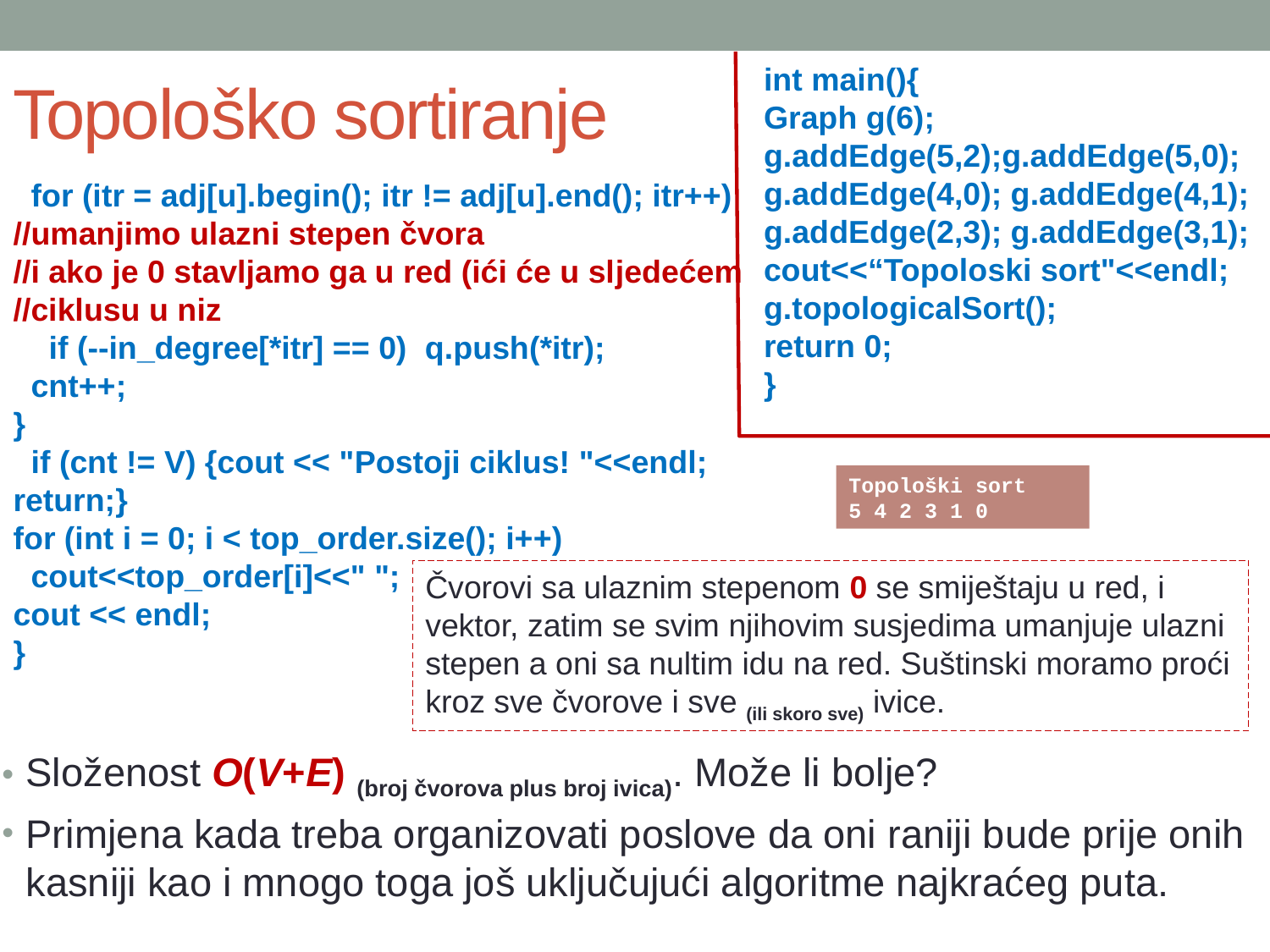

# Topološko sortiranje

int main(){
Graph g(6);
g.addEdge(5,2);g.addEdge(5,0);
g.addEdge(4,0); g.addEdge(4,1);
g.addEdge(2,3); g.addEdge(3,1);
cout<<“Topoloski sort"<<endl;
g.topologicalSort();
return 0;
}

  for (itr = adj[u].begin(); itr != adj[u].end(); itr++)
//umanjimo ulazni stepen čvora
//i ako je 0 stavljamo ga u red (ići će u sljedećem
//ciklusu u niz
    if (--in_degree[*itr] == 0)  q.push(*itr);
  cnt++;
}
  if (cnt != V) {cout << "Postoji ciklus! "<<endl;
return;}
for (int i = 0; i < top_order.size(); i++)
  cout<<top_order[i]<<" ";
cout << endl;
}
Topološki sort
5 4 2 3 1 0
Čvorovi sa ulaznim stepenom 0 se smiještaju u red, i vektor, zatim se svim njihovim susjedima umanjuje ulazni stepen a oni sa nultim idu na red. Suštinski moramo proći kroz sve čvorove i sve (ili skoro sve) ivice.
Složenost O(V+E) (broj čvorova plus broj ivica). Može li bolje?
Primjena kada treba organizovati poslove da oni raniji bude prije onih kasniji kao i mnogo toga još uključujući algoritme najkraćeg puta.